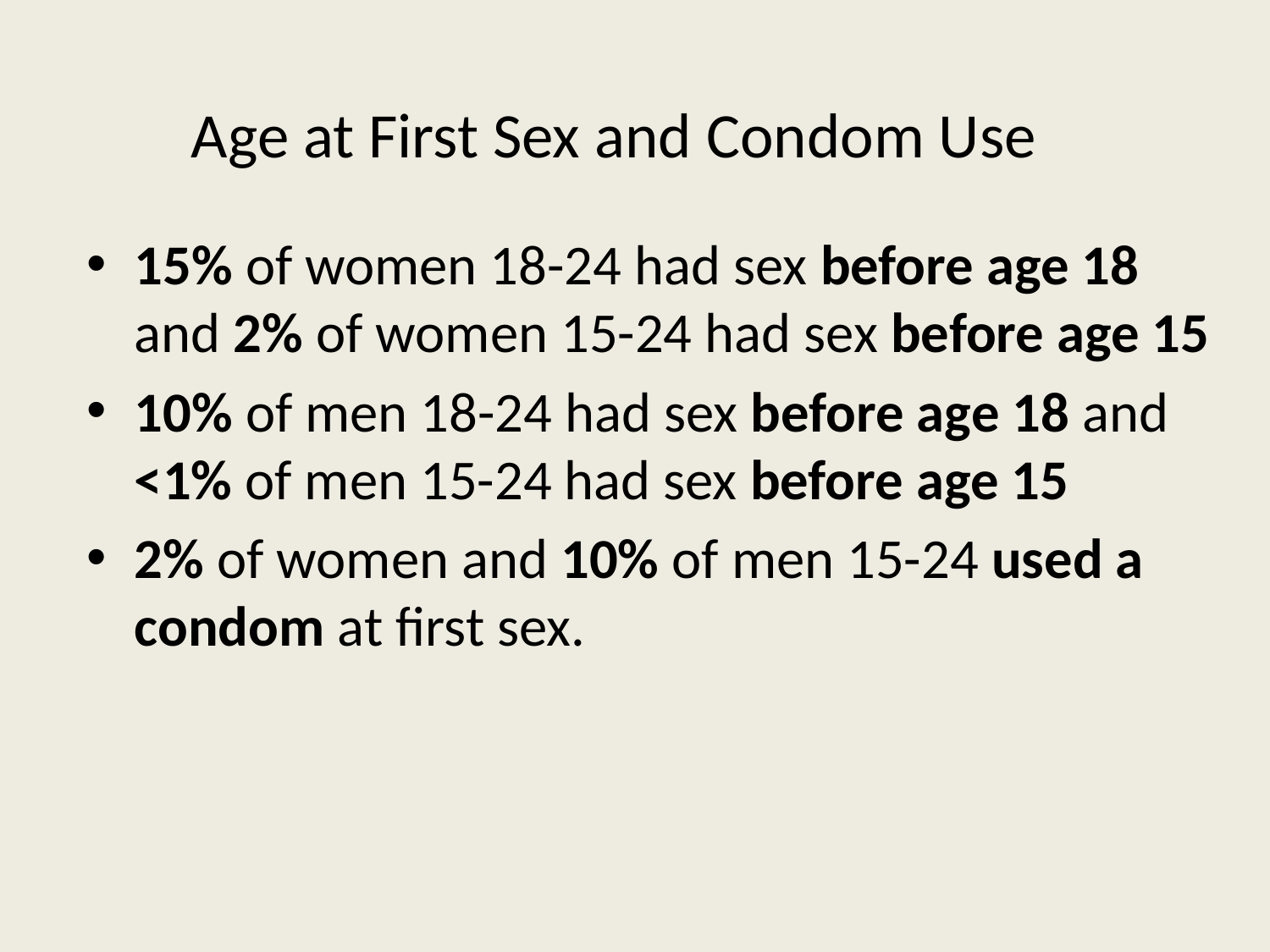

# Age at First Sex and Condom Use
15% of women 18-24 had sex before age 18 and 2% of women 15-24 had sex before age 15
10% of men 18-24 had sex before age 18 and <1% of men 15-24 had sex before age 15
2% of women and 10% of men 15-24 used a condom at first sex.